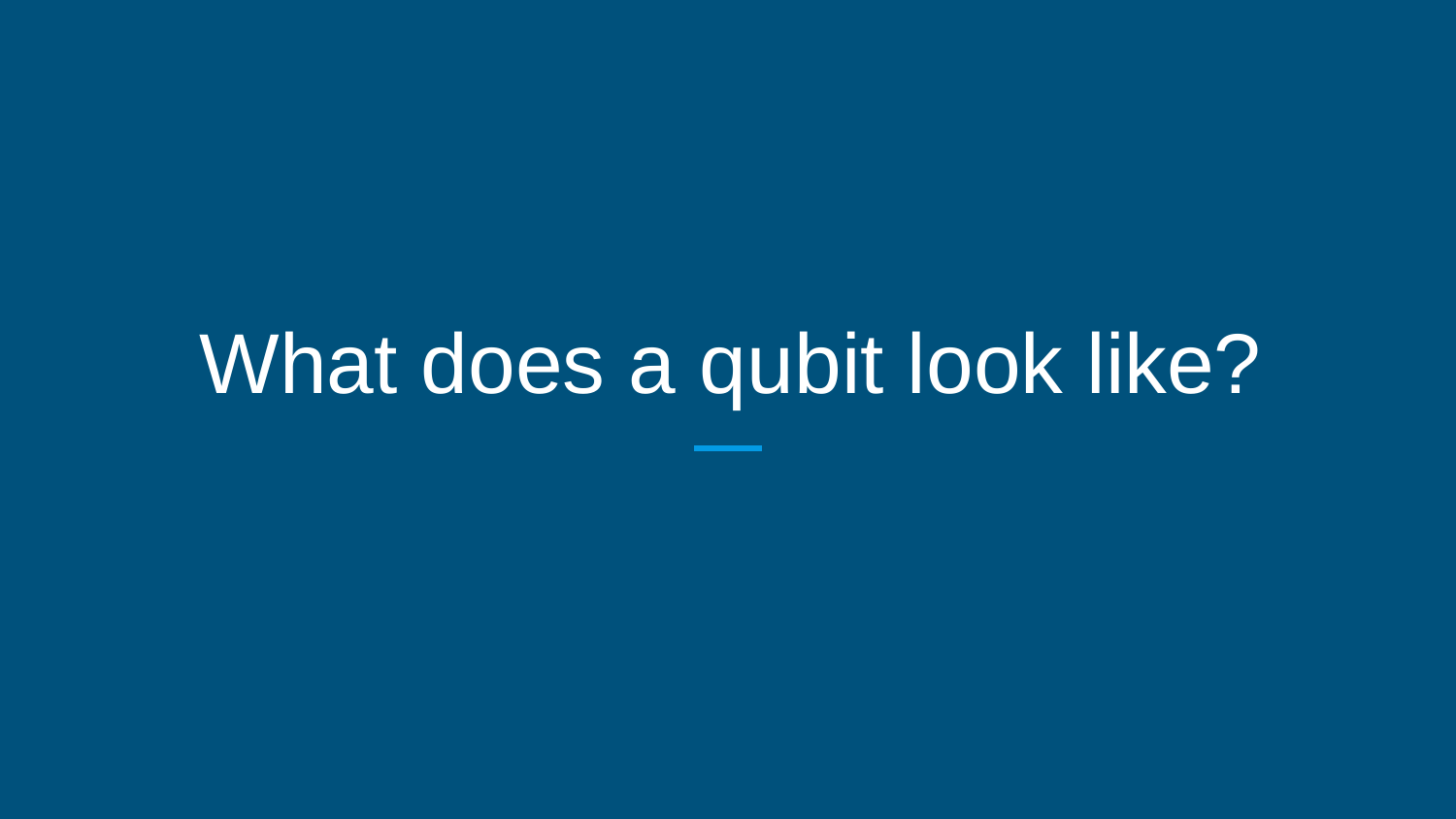

# What does a qubit look like?